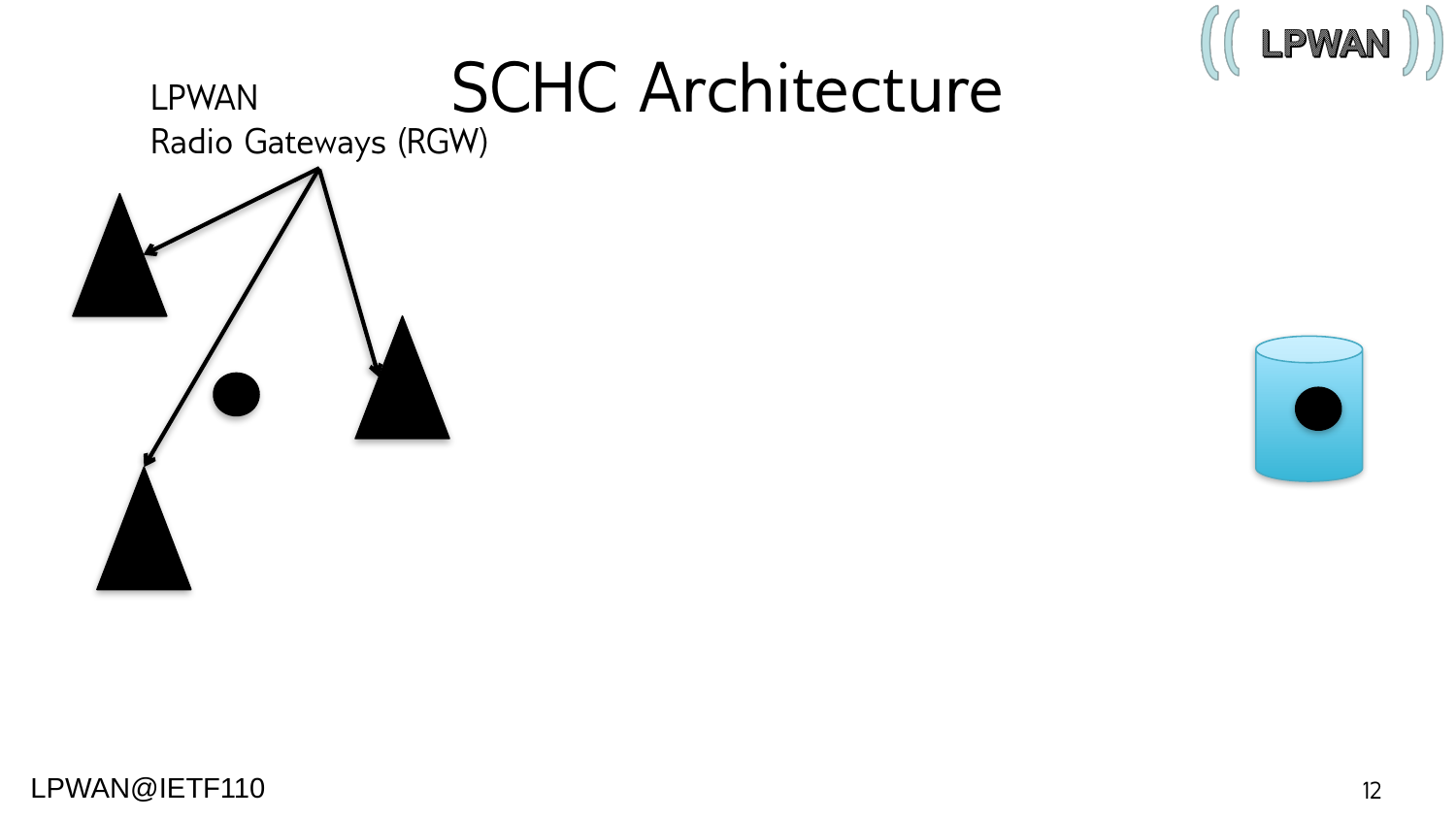

# SCHC Architecture
LPWAN
Radio Gateways (RGW)

12